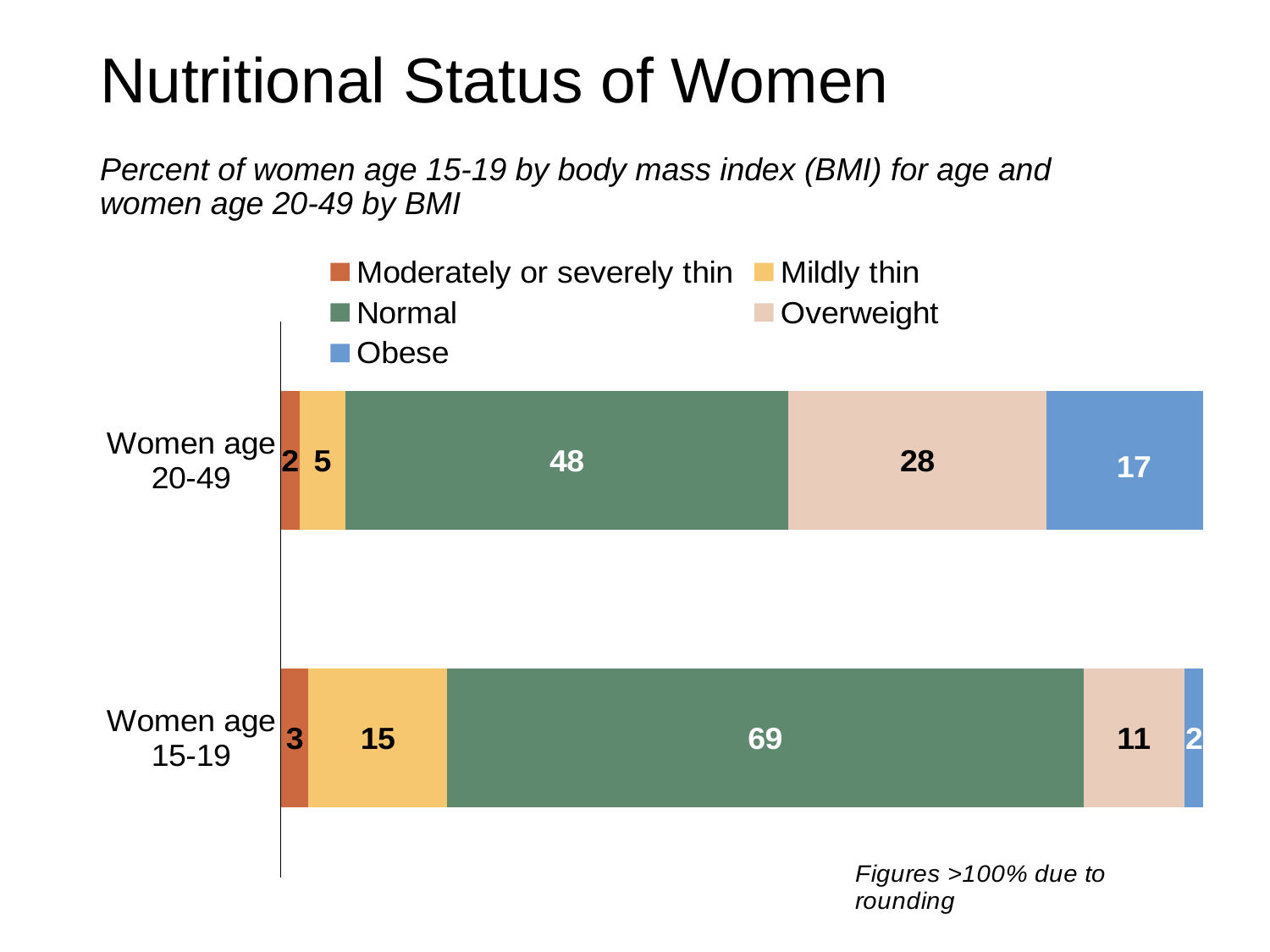

# Nutritional Status of Women
Percent of women age 15-19 by body mass index (BMI) for age and
women age 20-49 by BMI

### Chart

| Category | Moderately or severely thin | Mildly thin | Normal | Overweight | Obese |
|---|---|---|---|---|---|
| Women age 15-19 | 3.0 | 15.0 | 69.0 | 11.0 | 2.0 |
| Women age 20-49 | 2.0 | 5.0 | 48.0 | 28.0 | 17.0 |